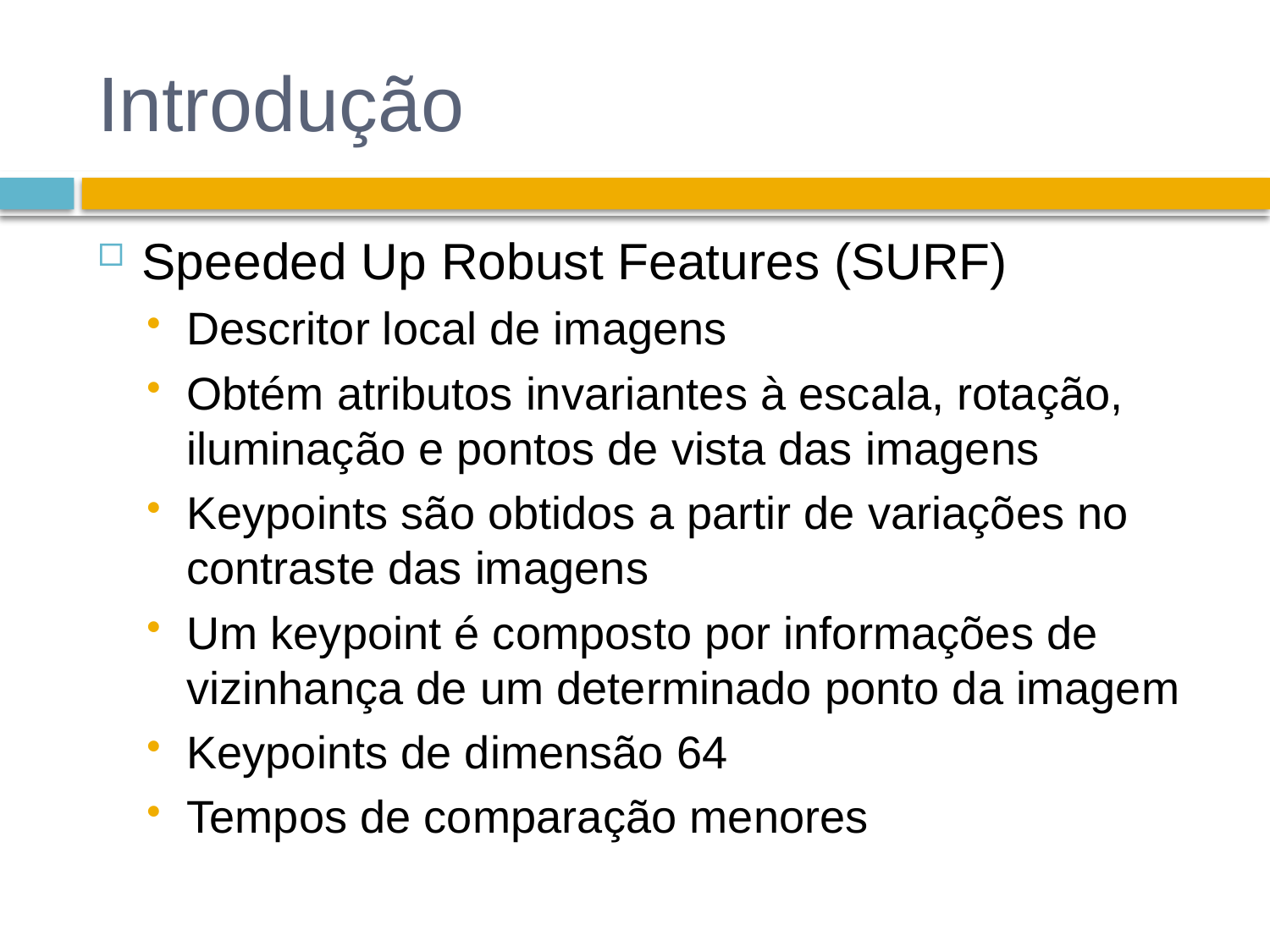

# Introdução
Speeded Up Robust Features (SURF)
Descritor local de imagens
Obtém atributos invariantes à escala, rotação, iluminação e pontos de vista das imagens
Keypoints são obtidos a partir de variações no contraste das imagens
Um keypoint é composto por informações de vizinhança de um determinado ponto da imagem
Keypoints de dimensão 64
Tempos de comparação menores